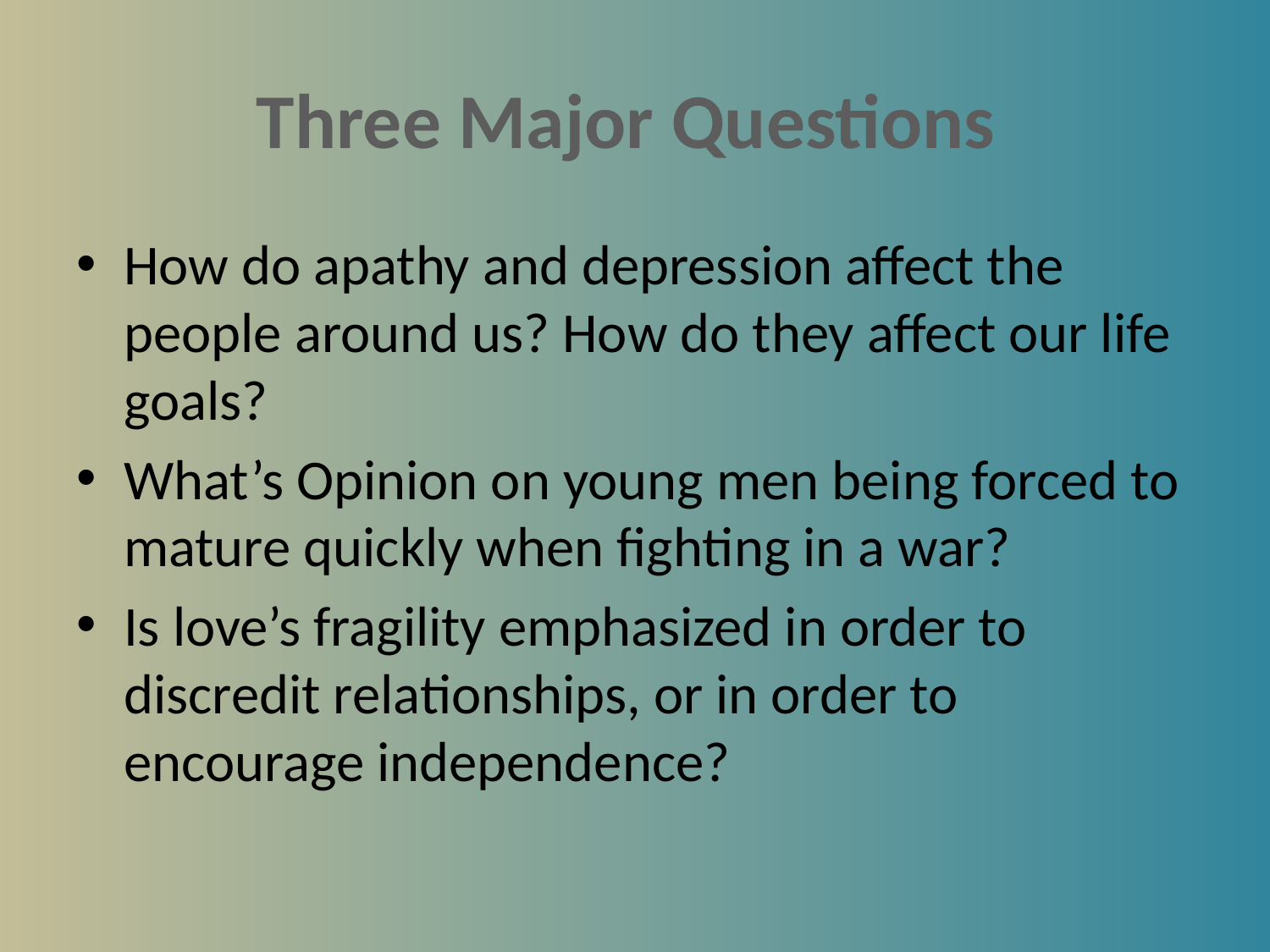

# Three Major Questions
How do apathy and depression affect the people around us? How do they affect our life goals?
What’s Opinion on young men being forced to mature quickly when fighting in a war?
Is love’s fragility emphasized in order to discredit relationships, or in order to encourage independence?